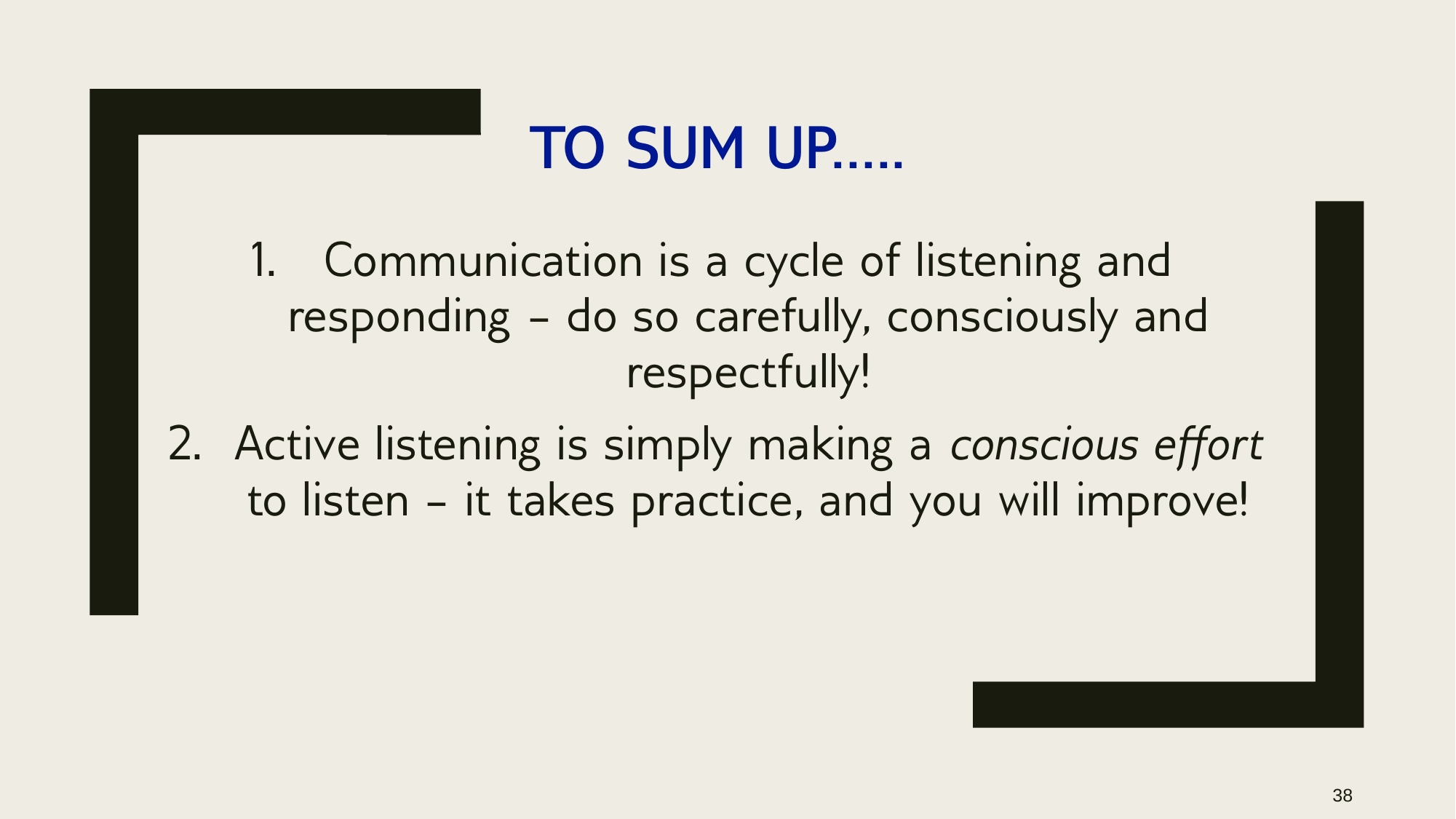

To sum up.....
Communication is a cycle of listening and responding – do so carefully, consciously and respectfully!
Active listening is simply making a conscious effort to listen – it takes practice, and you will improve!

38